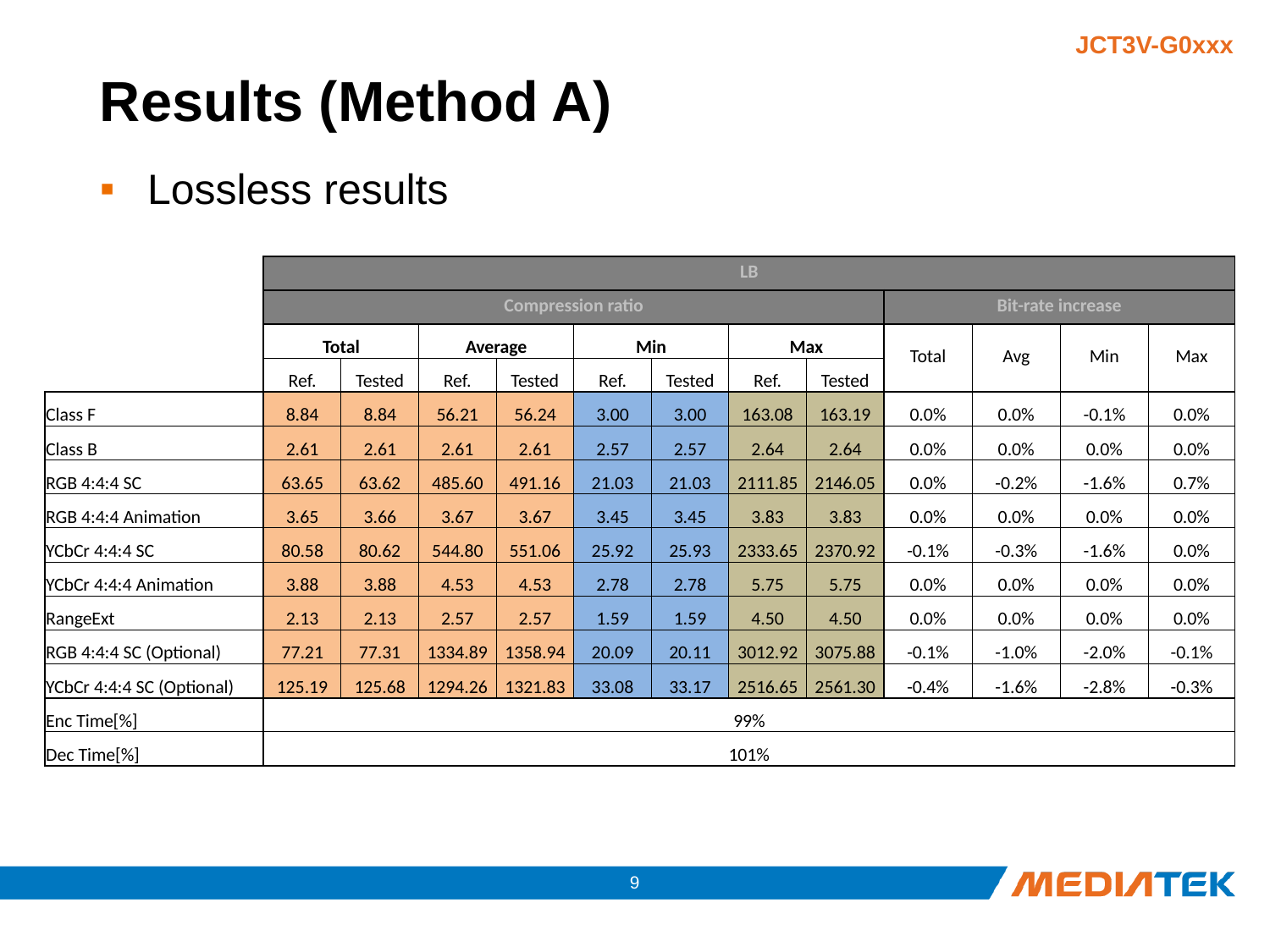

# Results (Method A)
Lossless results

|  | LB |  |  |  |  |  |  |  |  |  |  |  |
| --- | --- | --- | --- | --- | --- | --- | --- | --- | --- | --- | --- | --- |
|  | Compression ratio |  |  |  |  |  |  |  | Bit-rate increase |  |  |  |
|  | Total |  | Average |  | Min |  | Max |  | Total | Avg | Min | Max |
|  | Ref. | Tested | Ref. | Tested | Ref. | Tested | Ref. | Tested |  |  |  |  |
| Class F | 8.84 | 8.84 | 56.21 | 56.24 | 3.00 | 3.00 | 163.08 | 163.19 | 0.0% | 0.0% | -0.1% | 0.0% |
| Class B | 2.61 | 2.61 | 2.61 | 2.61 | 2.57 | 2.57 | 2.64 | 2.64 | 0.0% | 0.0% | 0.0% | 0.0% |
| RGB 4:4:4 SC | 63.65 | 63.62 | 485.60 | 491.16 | 21.03 | 21.03 | 2111.85 | 2146.05 | 0.0% | -0.2% | -1.6% | 0.7% |
| RGB 4:4:4 Animation | 3.65 | 3.66 | 3.67 | 3.67 | 3.45 | 3.45 | 3.83 | 3.83 | 0.0% | 0.0% | 0.0% | 0.0% |
| YCbCr 4:4:4 SC | 80.58 | 80.62 | 544.80 | 551.06 | 25.92 | 25.93 | 2333.65 | 2370.92 | -0.1% | -0.3% | -1.6% | 0.0% |
| YCbCr 4:4:4 Animation | 3.88 | 3.88 | 4.53 | 4.53 | 2.78 | 2.78 | 5.75 | 5.75 | 0.0% | 0.0% | 0.0% | 0.0% |
| RangeExt | 2.13 | 2.13 | 2.57 | 2.57 | 1.59 | 1.59 | 4.50 | 4.50 | 0.0% | 0.0% | 0.0% | 0.0% |
| RGB 4:4:4 SC (Optional) | 77.21 | 77.31 | 1334.89 | 1358.94 | 20.09 | 20.11 | 3012.92 | 3075.88 | -0.1% | -1.0% | -2.0% | -0.1% |
| YCbCr 4:4:4 SC (Optional) | 125.19 | 125.68 | 1294.26 | 1321.83 | 33.08 | 33.17 | 2516.65 | 2561.30 | -0.4% | -1.6% | -2.8% | -0.3% |
| Enc Time[%] | 99% |  |  |  |  |  |  |  |  |  |  |  |
| Dec Time[%] | 101% |  |  |  |  |  |  |  |  |  |  |  |
9